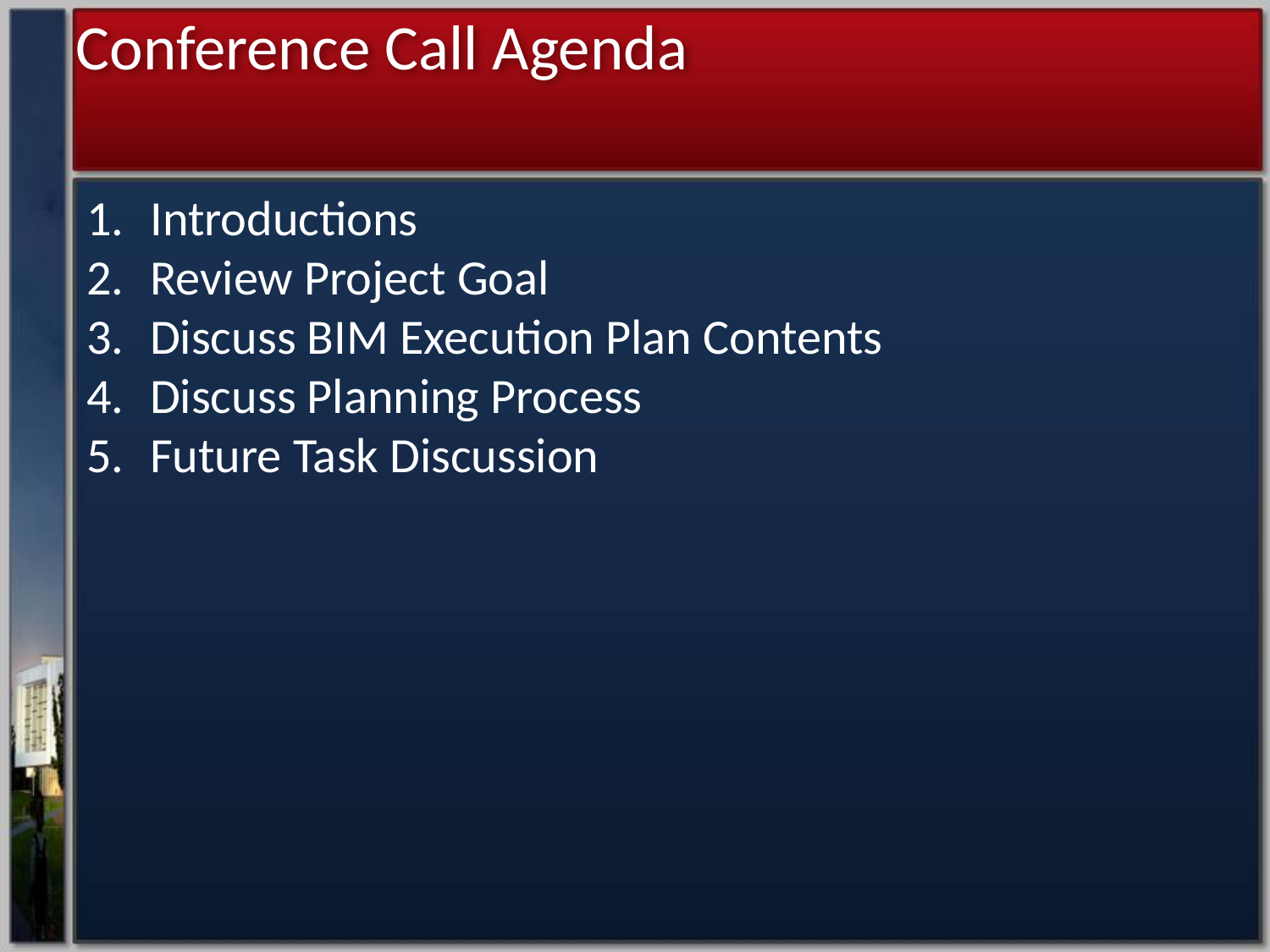

Conference Call Agenda
Introductions
Review Project Goal
Discuss BIM Execution Plan Contents
Discuss Planning Process
Future Task Discussion